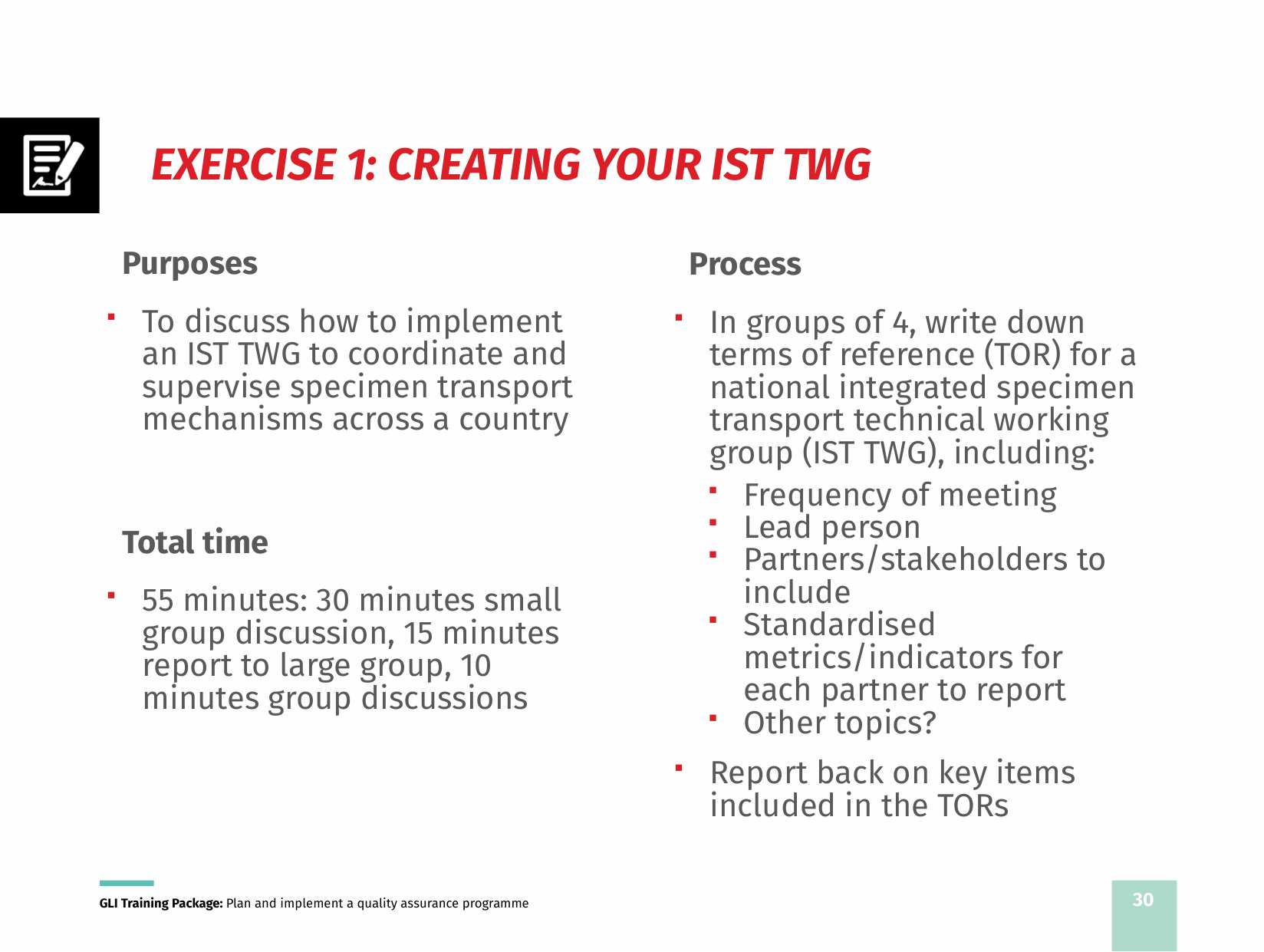

# EXERCISE 1: CREATING YOUR IST TWG
Purposes
To discuss how to implement an IST TWG to coordinate and supervise specimen transport mechanisms across a country

Total time
55 minutes: 30 minutes small group discussion, 15 minutes report to large group, 10 minutes group discussions
Process
In groups of 4, write down terms of reference (TOR) for a national integrated specimen transport technical working group (IST TWG), including:
Frequency of meeting
Lead person
Partners/stakeholders to include
Standardised metrics/indicators for each partner to report
Other topics?
Report back on key items included in the TORs